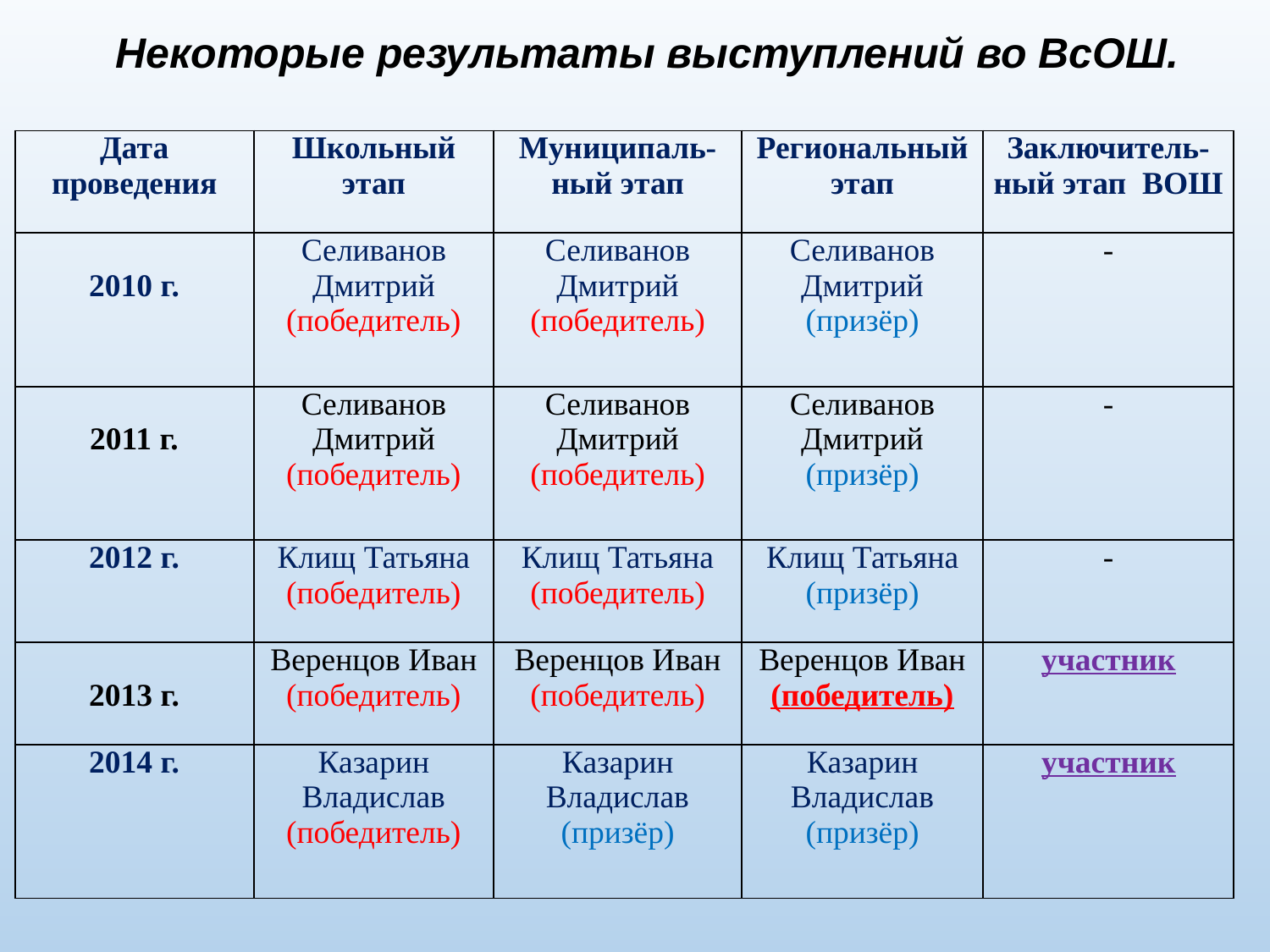

Некоторые результаты выступлений во ВсОШ.

| Дата проведения | Школьный этап | Муниципаль-ный этап | Региональный этап | Заключитель-ный этап ВОШ |
| --- | --- | --- | --- | --- |
| 2010 г. | Селиванов Дмитрий (победитель) | Селиванов Дмитрий (победитель) | Селиванов Дмитрий (призёр) | - |
| 2011 г. | Селиванов Дмитрий (победитель) | Селиванов Дмитрий (победитель) | Селиванов Дмитрий (призёр) | - |
| 2012 г. | Клищ Татьяна (победитель) | Клищ Татьяна (победитель) | Клищ Татьяна (призёр) | - |
| 2013 г. | Веренцов Иван (победитель) | Веренцов Иван (победитель) | Веренцов Иван (победитель) | участник |
| 2014 г. | Казарин Владислав (победитель) | Казарин Владислав (призёр) | Казарин Владислав (призёр) | участник |